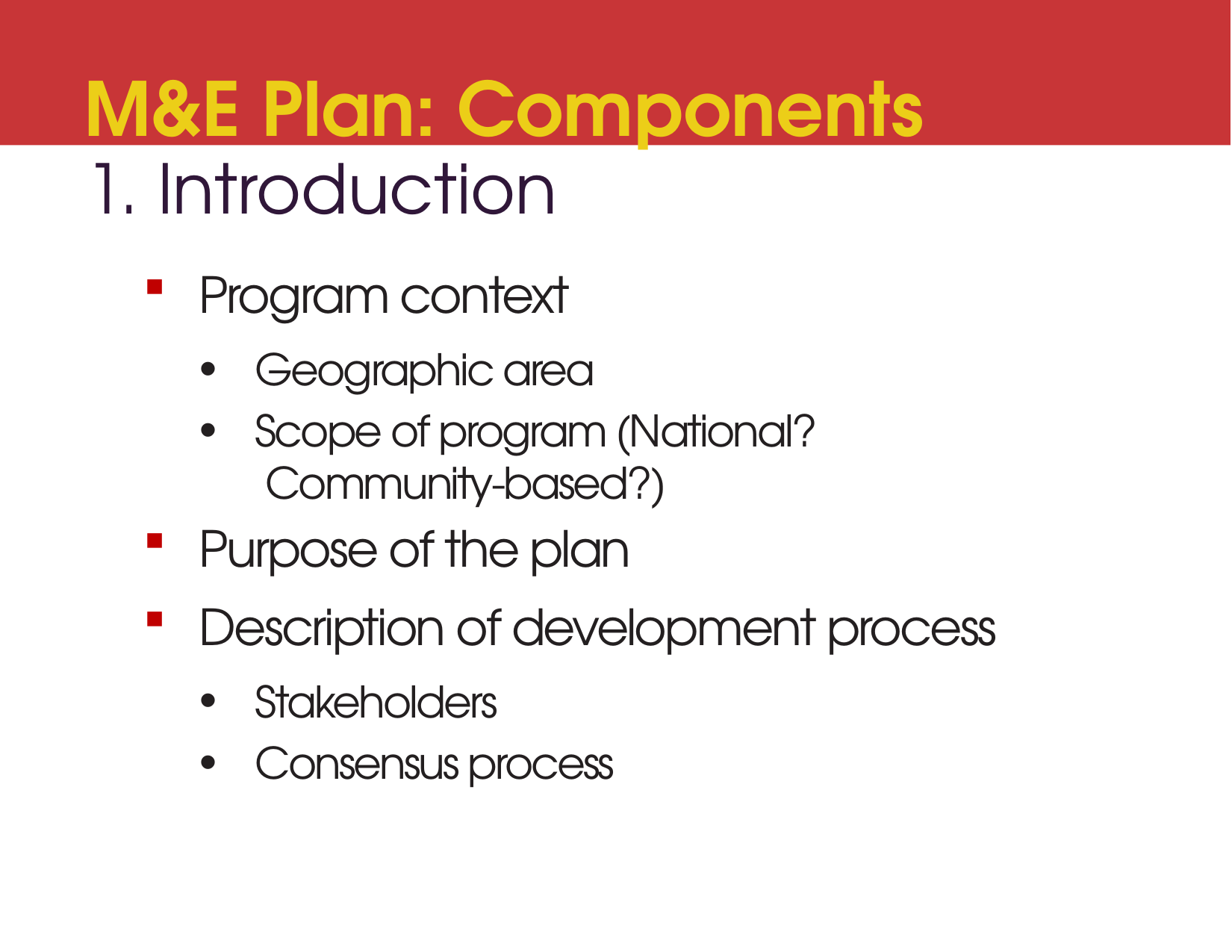

# M&E Plan: Components
1. Introduction
Program context
Geographic area
Scope of program (National?
 Community-based?)
Purpose of the plan
Description of development process
Stakeholders
Consensus process